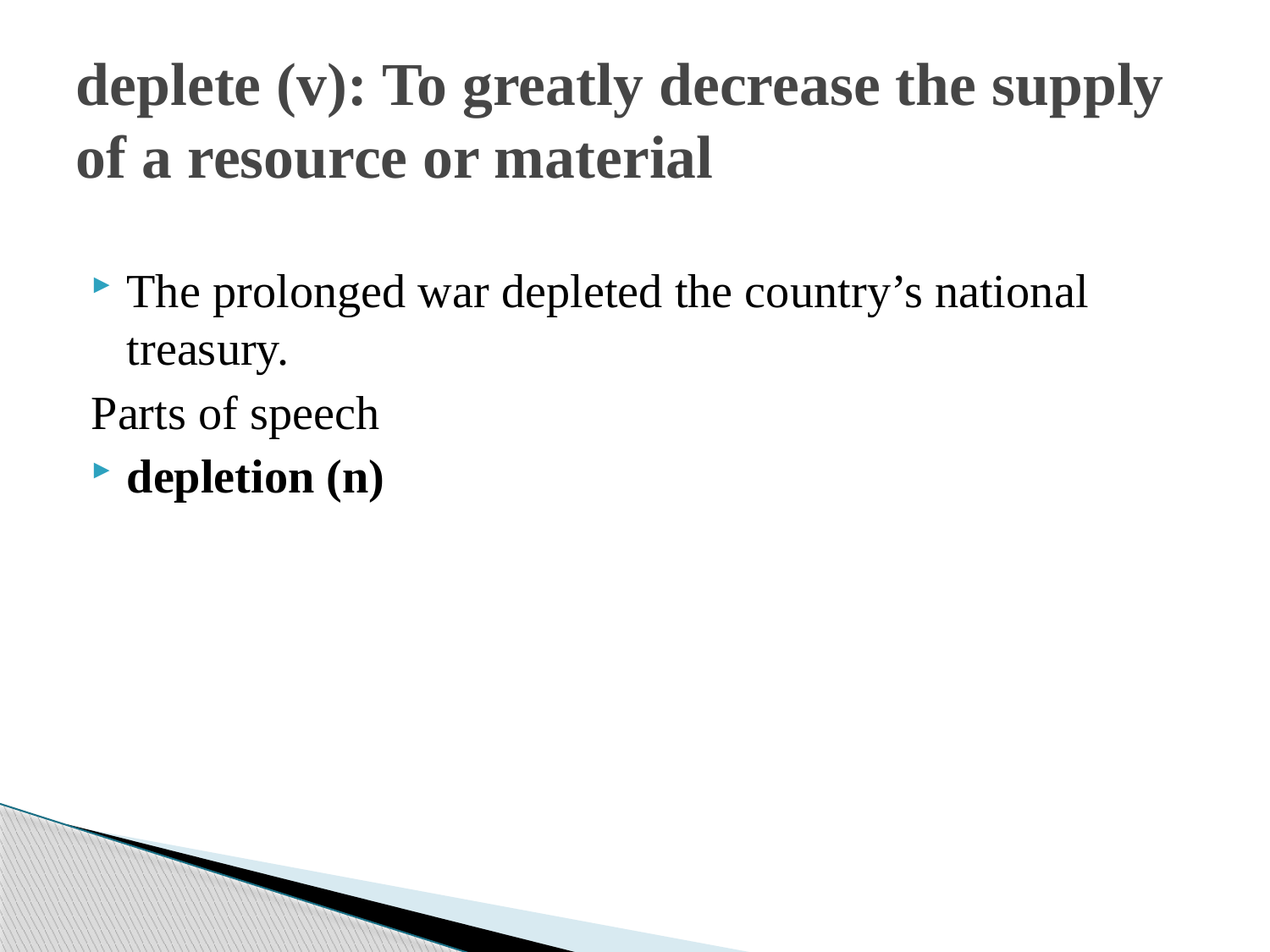

# deplete (v): To greatly decrease the supply of a resource or material
The prolonged war depleted the country’s national treasury.
Parts of speech
depletion (n)